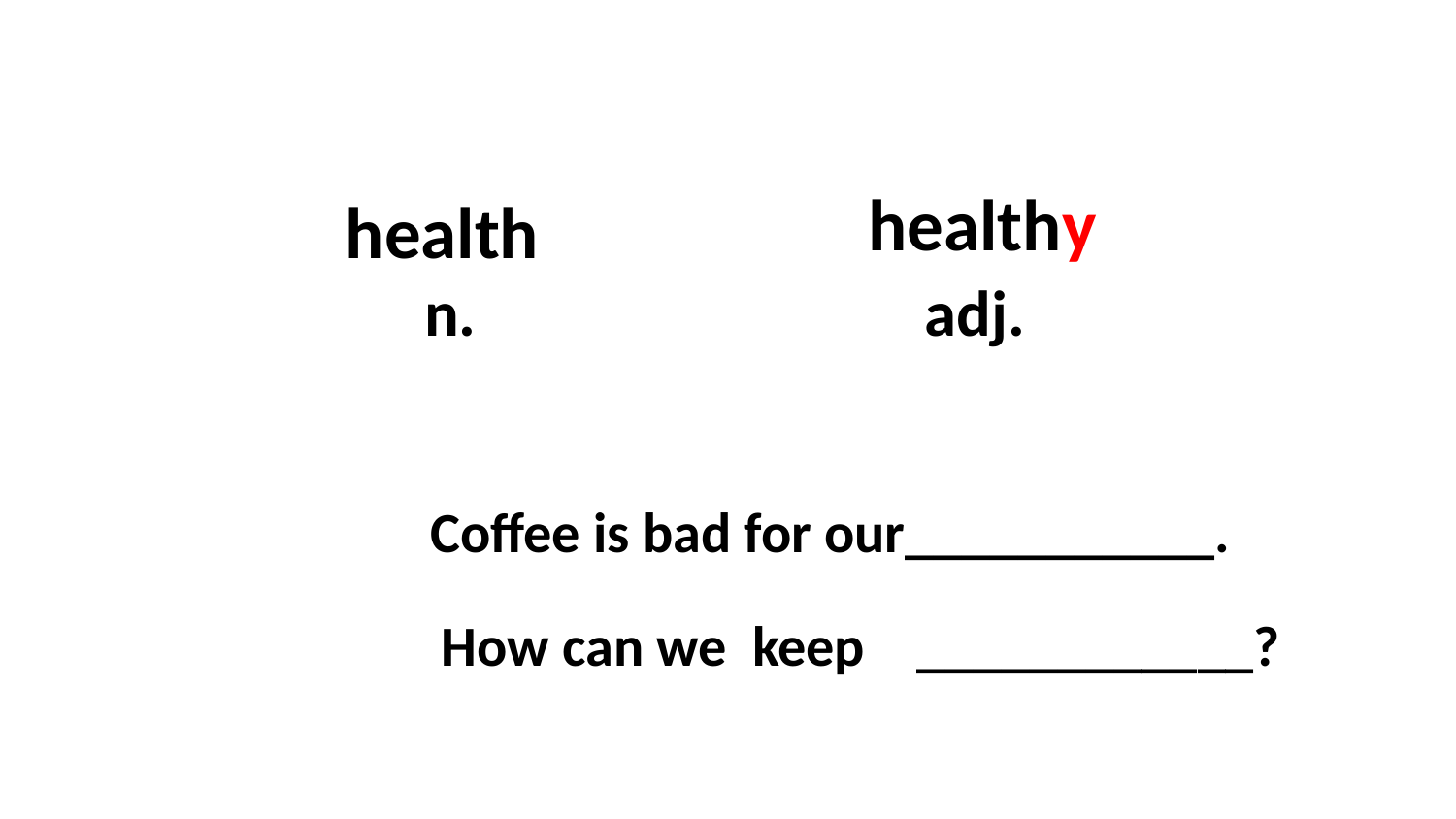

healthy
health
n.
adj.
Coffee is bad for our___________.
How can we  keep    ____________?